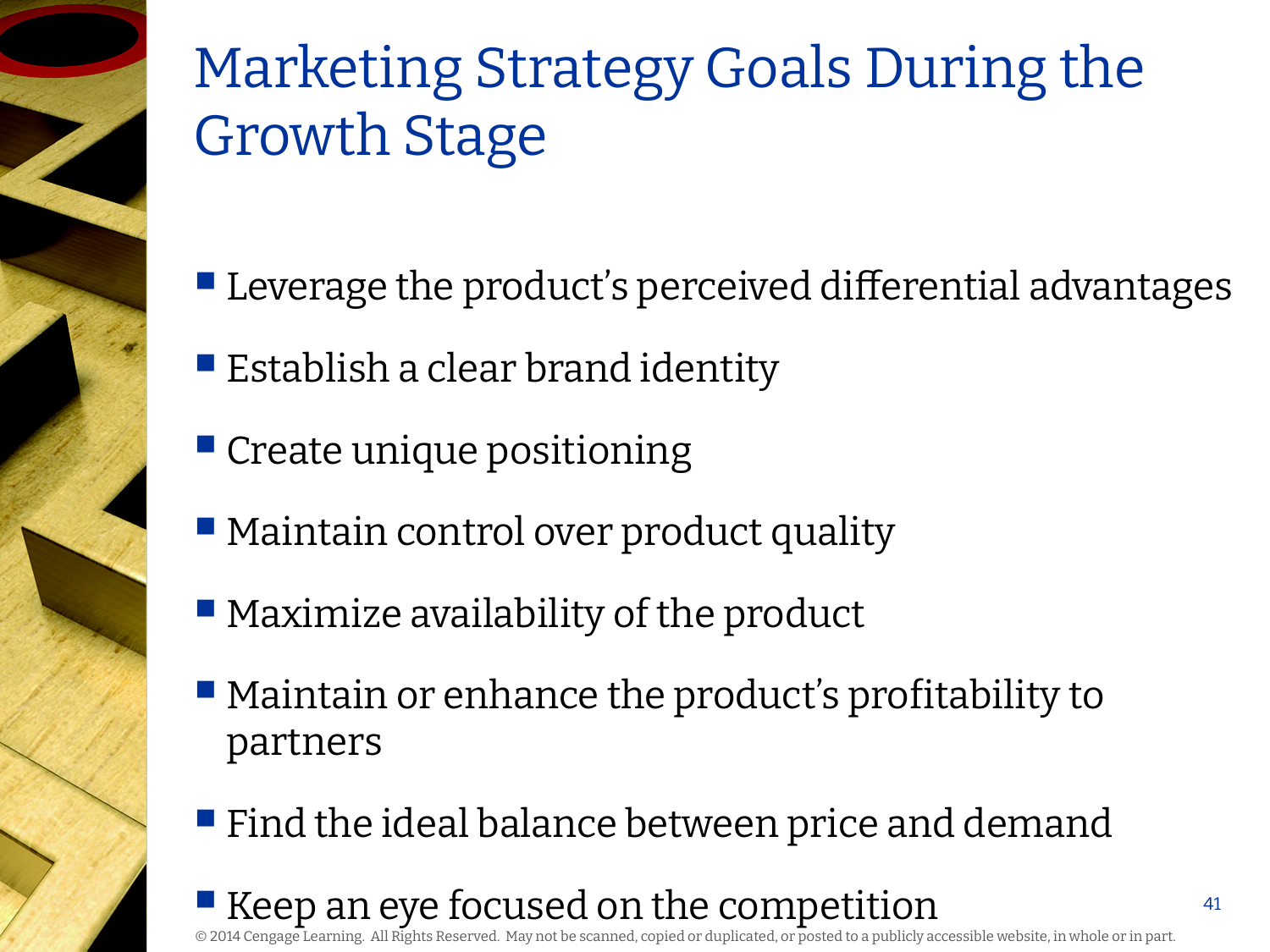

# Marketing Strategy Goals During the Growth Stage

Leverage the product’s perceived differential advantages
Establish a clear brand identity
Create unique positioning
Maintain control over product quality
Maximize availability of the product
Maintain or enhance the product’s profitability to partners
Find the ideal balance between price and demand
Keep an eye focused on the competition
41